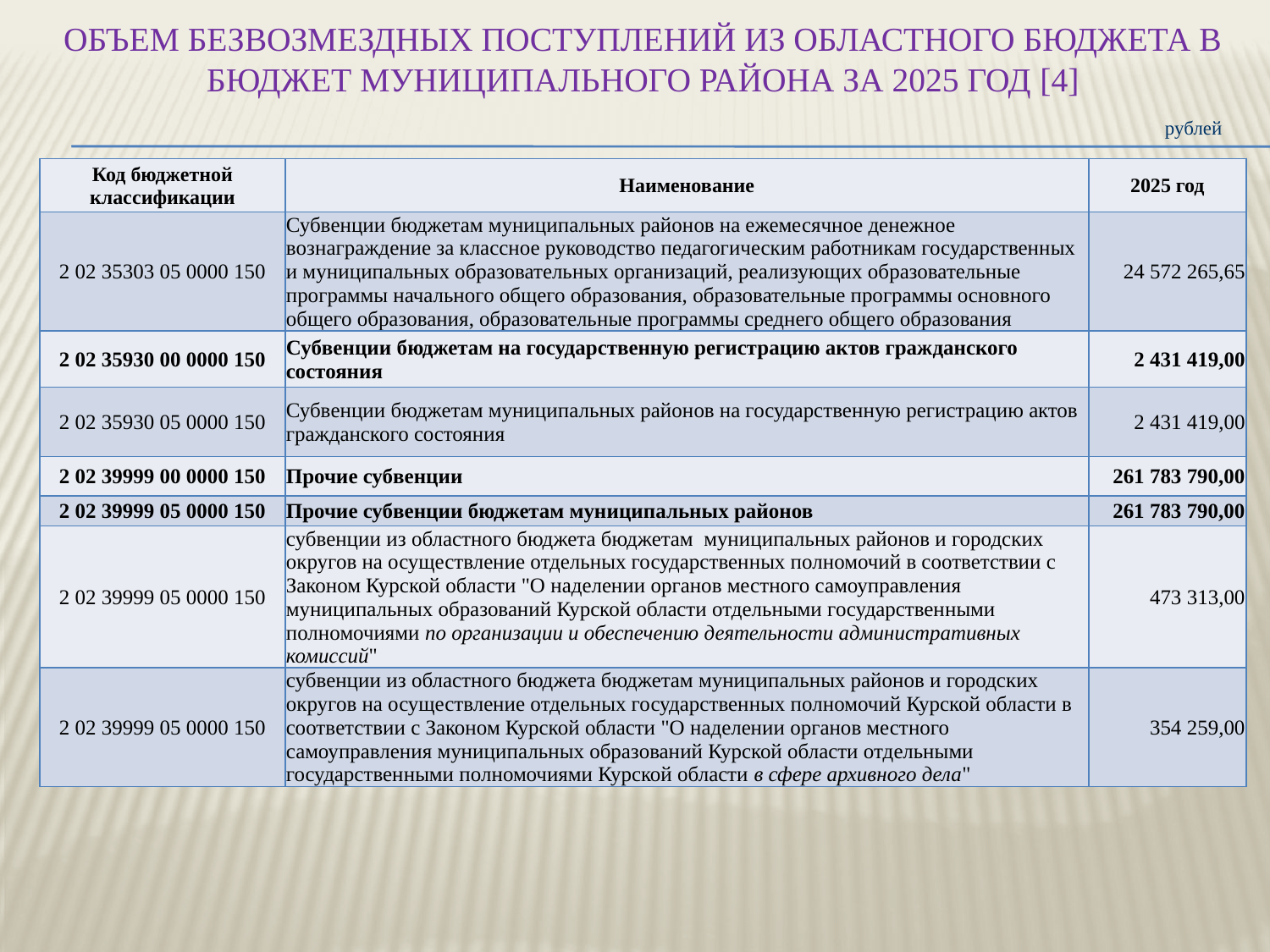

# ОБЪЕМ БЕЗВОЗМЕЗДНЫХ ПОСТУПЛЕНИЙ ИЗ ОБЛАСТНОГО БЮДЖЕТА В БЮДЖЕТ МУНИЦИПАЛЬНОГО РАЙОНА ЗА 2025 ГОД [4]
рублей
| Код бюджетной классификации | Наименование | 2025 год |
| --- | --- | --- |
| 2 02 35303 05 0000 150 | Субвенции бюджетам муниципальных районов на ежемесячное денежное вознаграждение за классное руководство педагогическим работникам государственных и муниципальных образовательных организаций, реализующих образовательные программы начального общего образования, образовательные программы основного общего образования, образовательные программы среднего общего образования | 24 572 265,65 |
| 2 02 35930 00 0000 150 | Субвенции бюджетам на государственную регистрацию актов гражданского состояния | 2 431 419,00 |
| 2 02 35930 05 0000 150 | Субвенции бюджетам муниципальных районов на государственную регистрацию актов гражданского состояния | 2 431 419,00 |
| 2 02 39999 00 0000 150 | Прочие субвенции | 261 783 790,00 |
| 2 02 39999 05 0000 150 | Прочие субвенции бюджетам муниципальных районов | 261 783 790,00 |
| 2 02 39999 05 0000 150 | субвенции из областного бюджета бюджетам муниципальных районов и городских округов на осуществление отдельных государственных полномочий в соответствии с Законом Курской области "О наделении органов местного самоуправления муниципальных образований Курской области отдельными государственными полномочиями по организации и обеспечению деятельности административных комиссий" | 473 313,00 |
| 2 02 39999 05 0000 150 | субвенции из областного бюджета бюджетам муниципальных районов и городских округов на осуществление отдельных государственных полномочий Курской области в соответствии с Законом Курской области "О наделении органов местного самоуправления муниципальных образований Курской области отдельными государственными полномочиями Курской области в сфере архивного дела" | 354 259,00 |